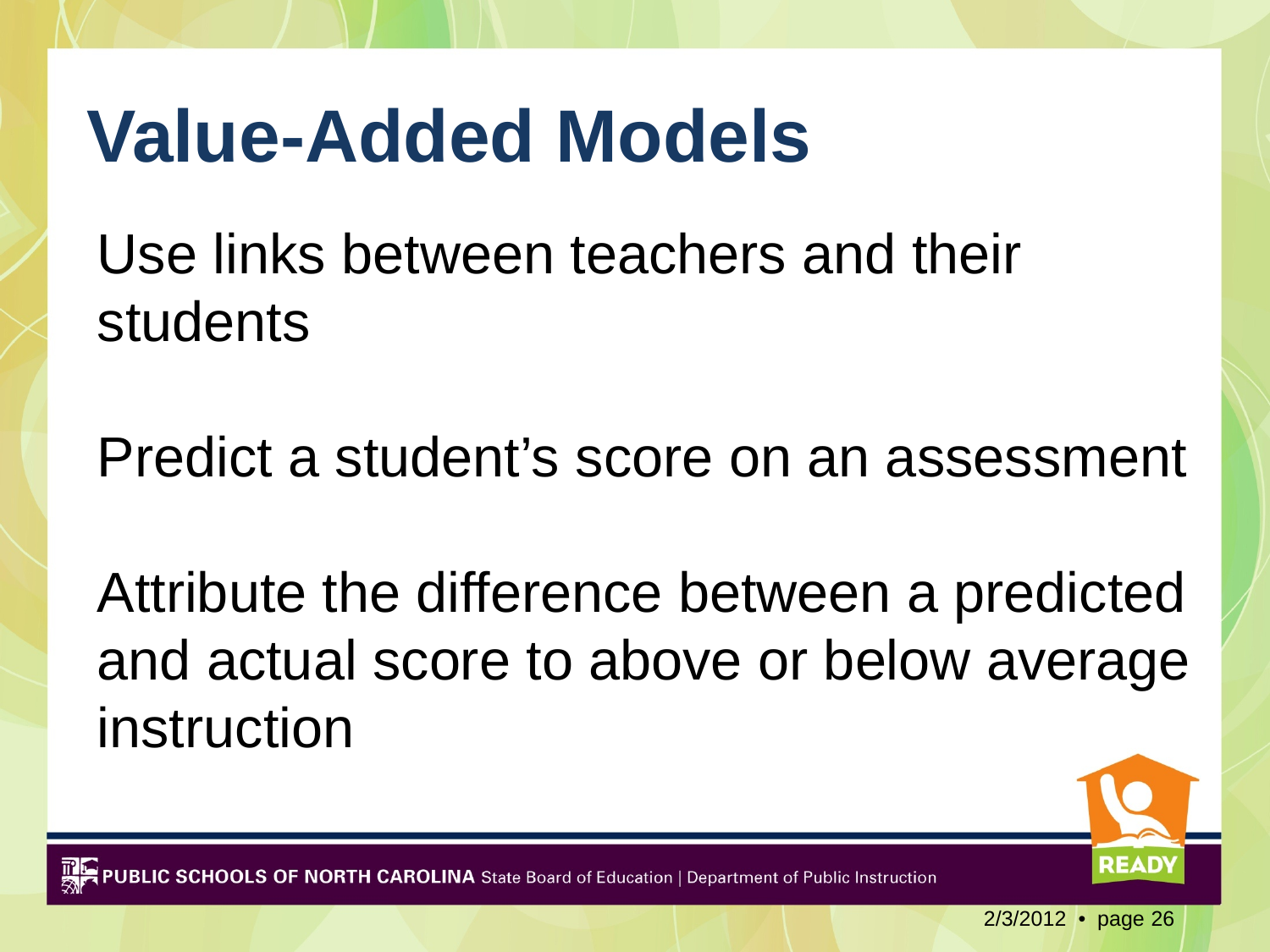

# Value-Added Models
Use links between teachers and their students

Predict a student’s score on an assessment

Attribute the difference between a predicted and actual score to above or below average instruction

2/3/2012  •  page 26